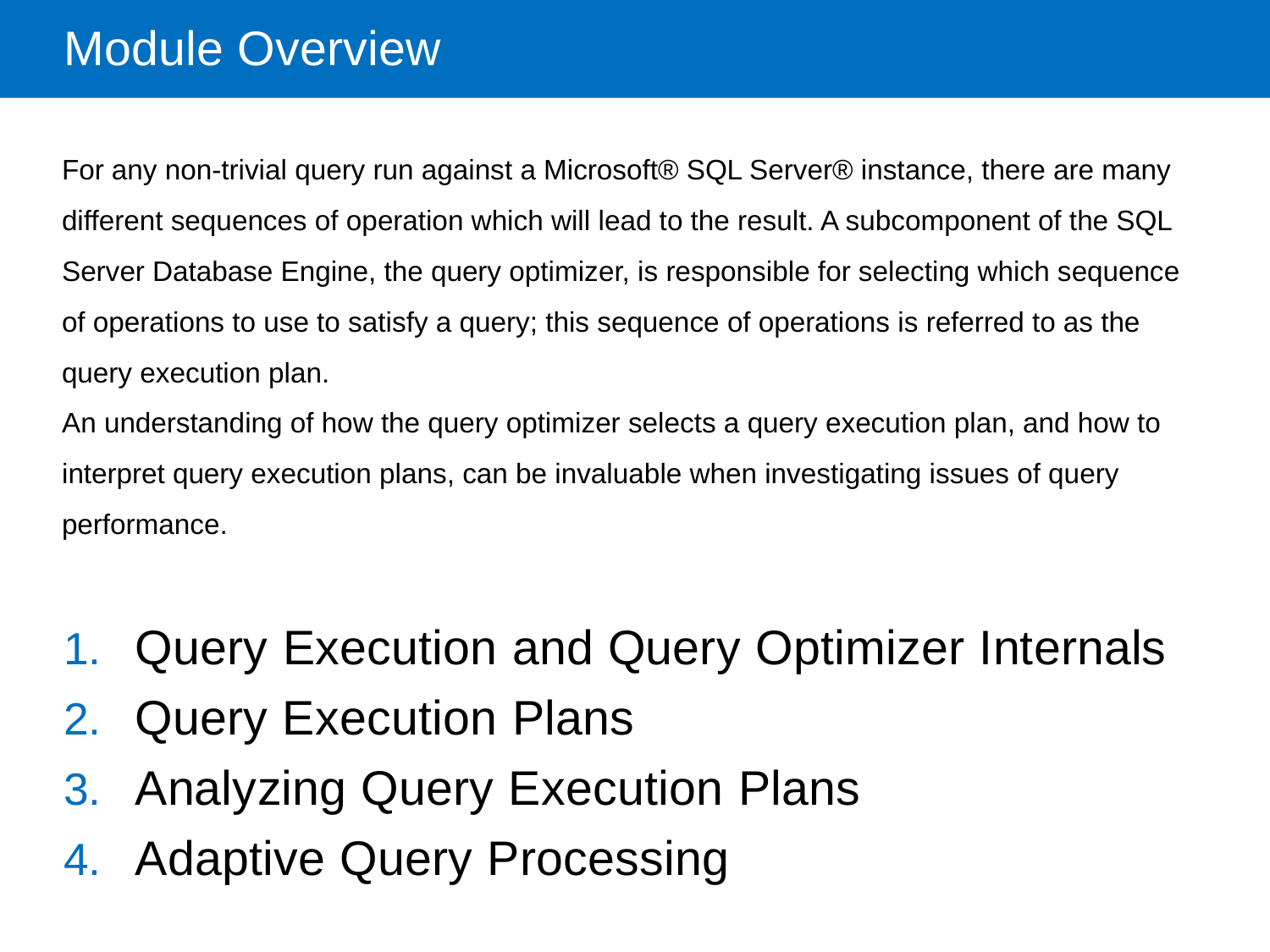

Module Overview

For any non-trivial query run against a Microsoft® SQL Server® instance, there are many different sequences of operation which will lead to the result. A subcomponent of the SQL Server Database Engine, the query optimizer, is responsible for selecting which sequence of operations to use to satisfy a query; this sequence of operations is referred to as the query execution plan.
An understanding of how the query optimizer selects a query execution plan, and how to interpret query execution plans, can be invaluable when investigating issues of query performance.

Query Execution and Query Optimizer Internals
Query Execution Plans
Analyzing Query Execution Plans
Adaptive Query Processing